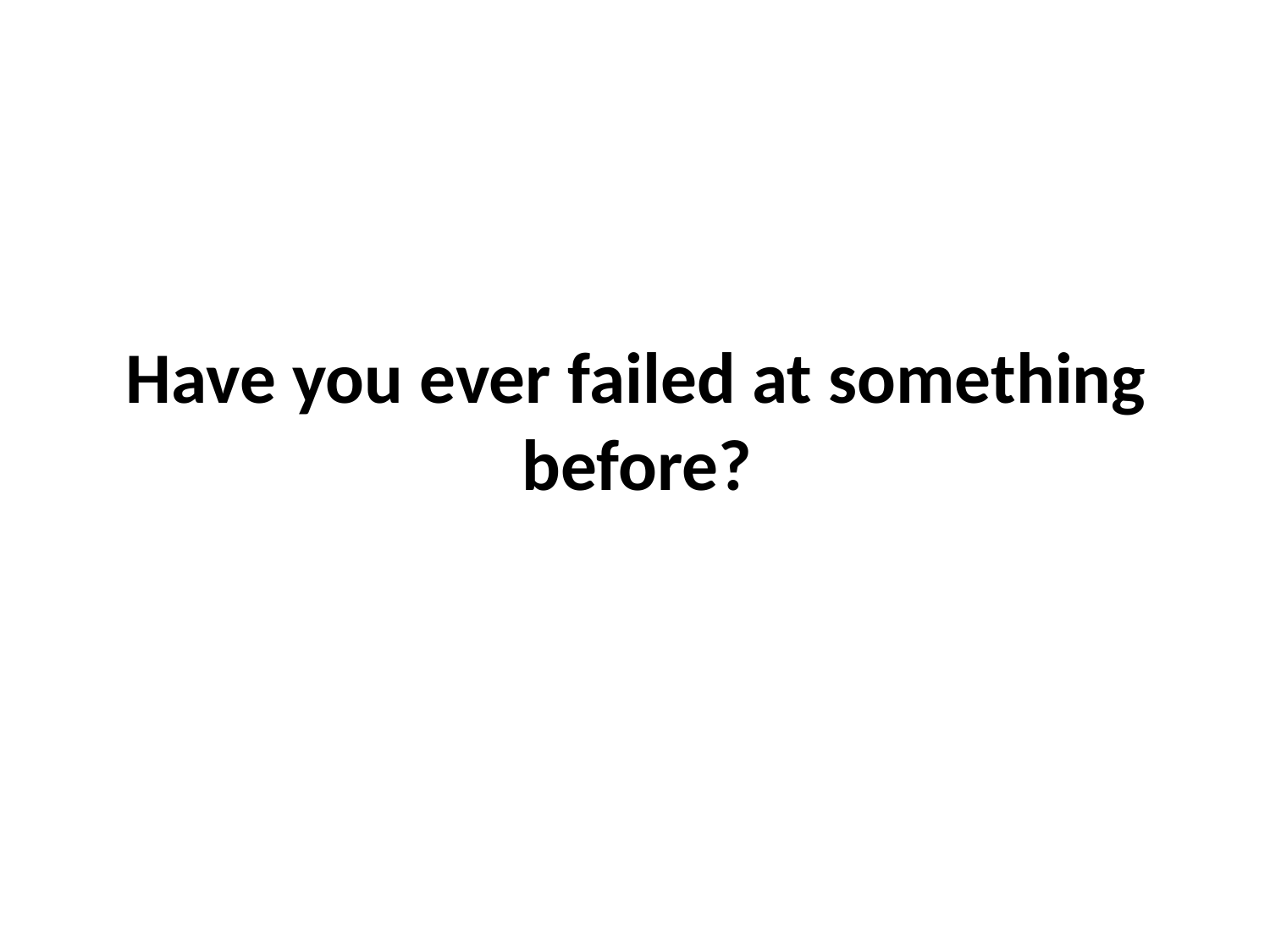

Have you ever failed at something before?